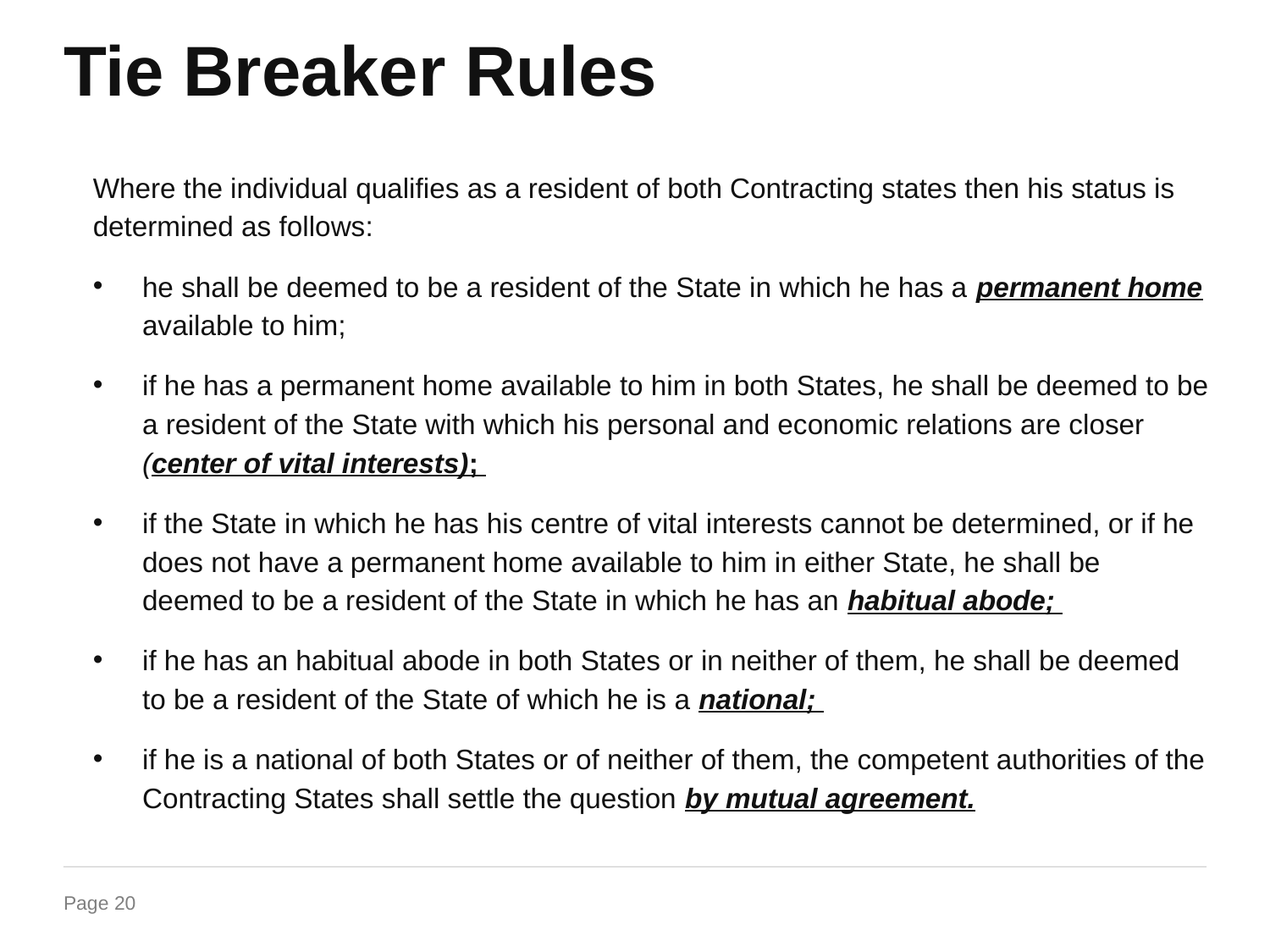

# Tie Breaker Rules
Where the individual qualifies as a resident of both Contracting states then his status is determined as follows:
he shall be deemed to be a resident of the State in which he has a permanent home available to him;
if he has a permanent home available to him in both States, he shall be deemed to be a resident of the State with which his personal and economic relations are closer (center of vital interests);
if the State in which he has his centre of vital interests cannot be determined, or if he does not have a permanent home available to him in either State, he shall be deemed to be a resident of the State in which he has an habitual abode;
if he has an habitual abode in both States or in neither of them, he shall be deemed to be a resident of the State of which he is a national;
if he is a national of both States or of neither of them, the competent authorities of the Contracting States shall settle the question by mutual agreement.